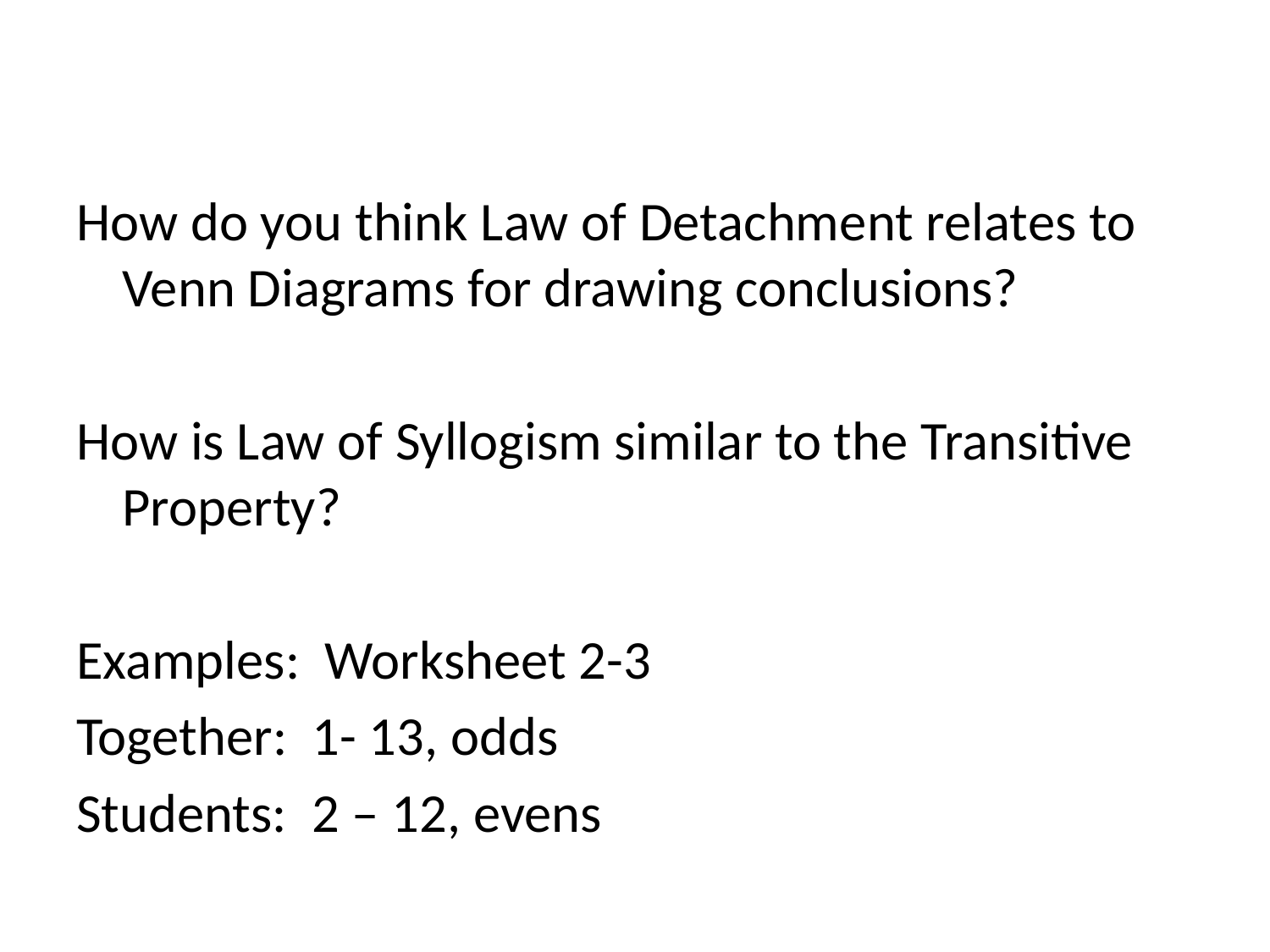

#
How do you think Law of Detachment relates to Venn Diagrams for drawing conclusions?

How is Law of Syllogism similar to the Transitive Property?

Examples:  Worksheet 2-3
Together:  1- 13, odds
Students:  2 – 12, evens